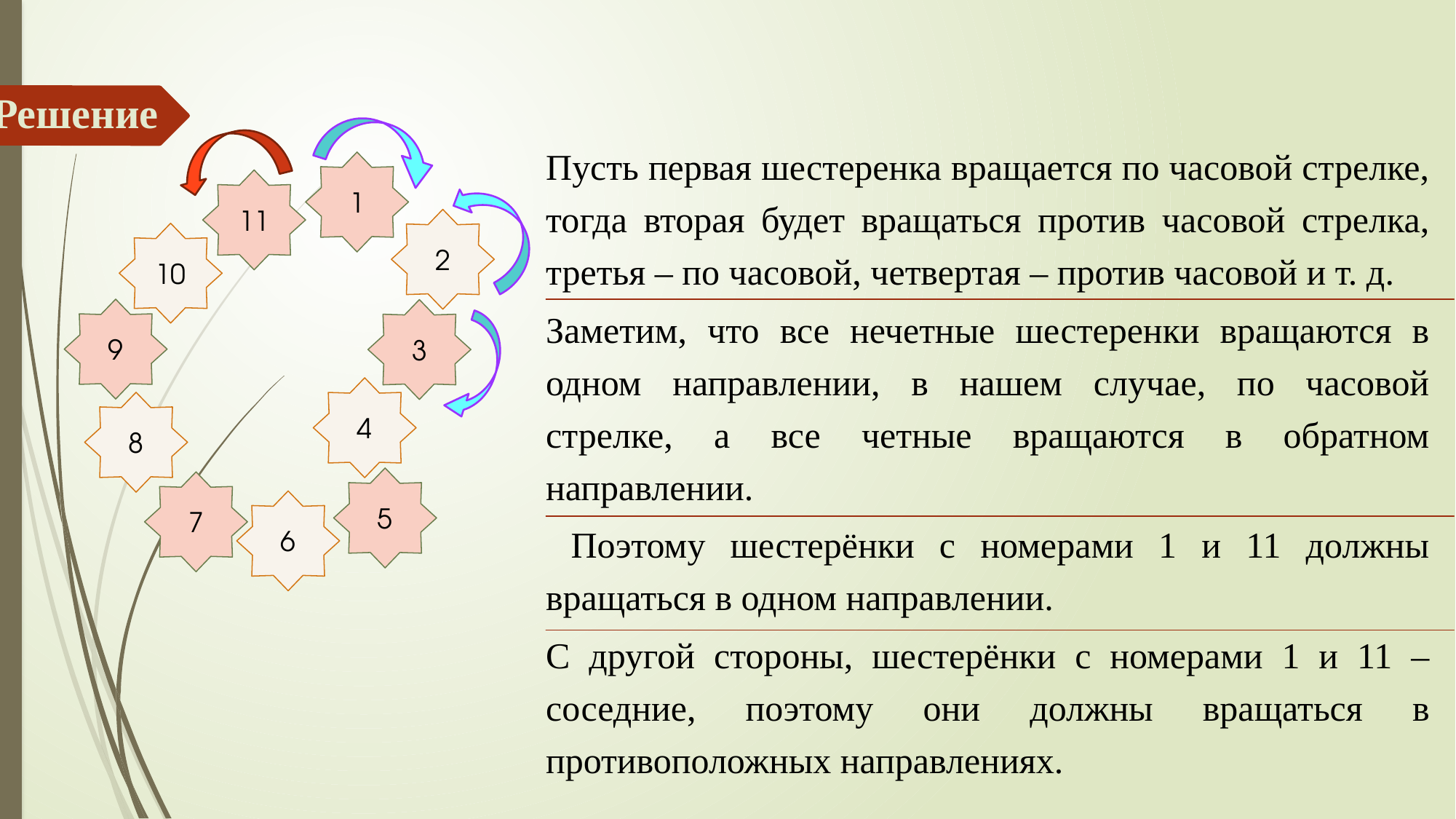

# Решение

Пусть первая шестеренка вращается по часовой стрелке, тогда вторая будет вращаться против часовой стрелка, третья – по часовой, четвертая – против часовой и т. д.
Заметим, что все нечетные шестеренки вращаются в одном направлении, в нашем случае, по часовой стрелке, а все четные вращаются в обратном направлении.
 Поэтому шестерёнки с номерами 1 и 11 должны вращаться в одном направлении.
С другой стороны, шестерёнки с номерами 1 и 11 – соседние, поэтому они должны вращаться в противоположных направлениях.
1
11

2
10
9
3

4
8
5
7
6